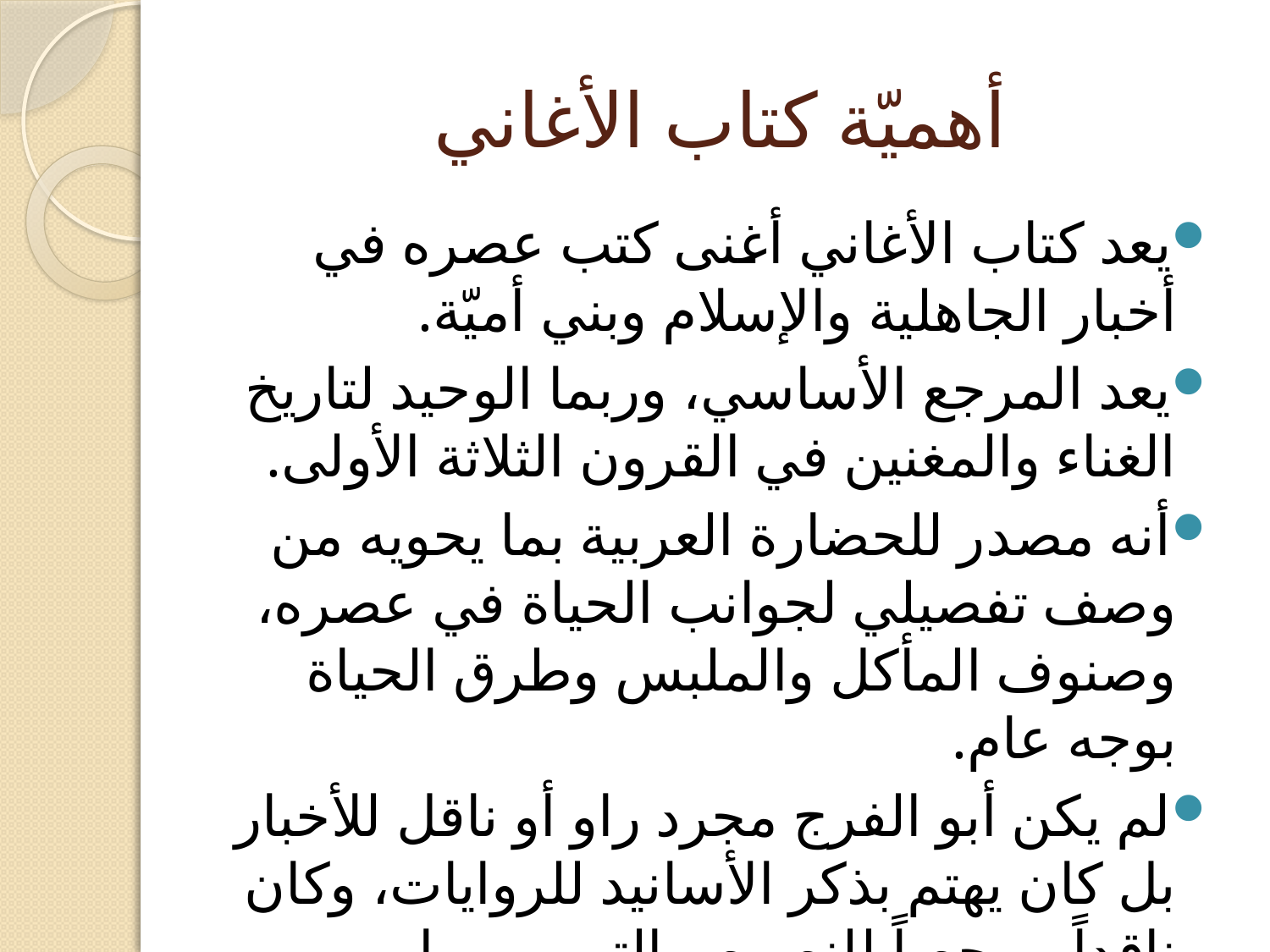

# أهميّة كتاب الأغاني
يعد كتاب الأغاني أغنى كتب عصره في أخبار الجاهلية والإسلام وبني أميّة.
يعد المرجع الأساسي، وربما الوحيد لتاريخ الغناء والمغنين في القرون الثلاثة الأولى.
أنه مصدر للحضارة العربية بما يحويه من وصف تفصيلي لجوانب الحياة في عصره، وصنوف المأكل والملبس وطرق الحياة بوجه عام.
لم يكن أبو الفرج مجرد راو أو ناقل للأخبار بل كان يهتم بذكر الأسانيد للروايات، وكان ناقداً ممحصاً للنصوص التي يرويها.